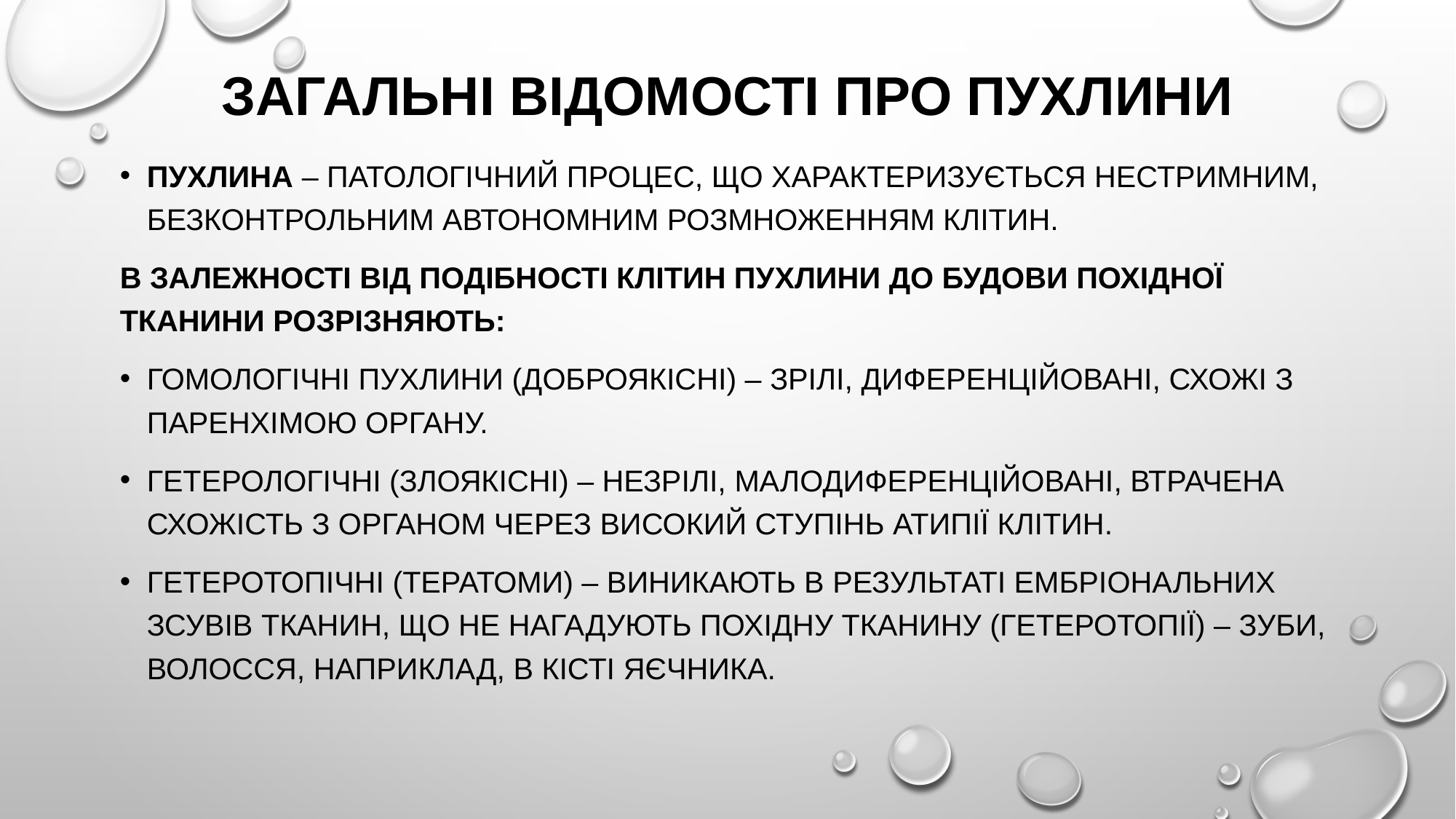

# Загальні відомості про пухлини
Пухлина – патологічний процес, що характеризується нестримним, безконтрольним автономним розмноженням клітин.
В залежності від подібності клітин пухлини до будови похідної тканини розрізняють:
Гомологічні пухлини (доброякісні) – зрілі, диференційовані, схожі з паренхімою органу.
Гетерологічні (злоякісні) – незрілі, малодиференційовані, втрачена схожість з органом через високий ступінь атипії клітин.
Гетеротопічні (тератоми) – виникають в результаті ембріональних зсувів тканин, що не нагадують похідну тканину (гетеротопії) – зуби, волосся, наприклад, в кісті яєчника.